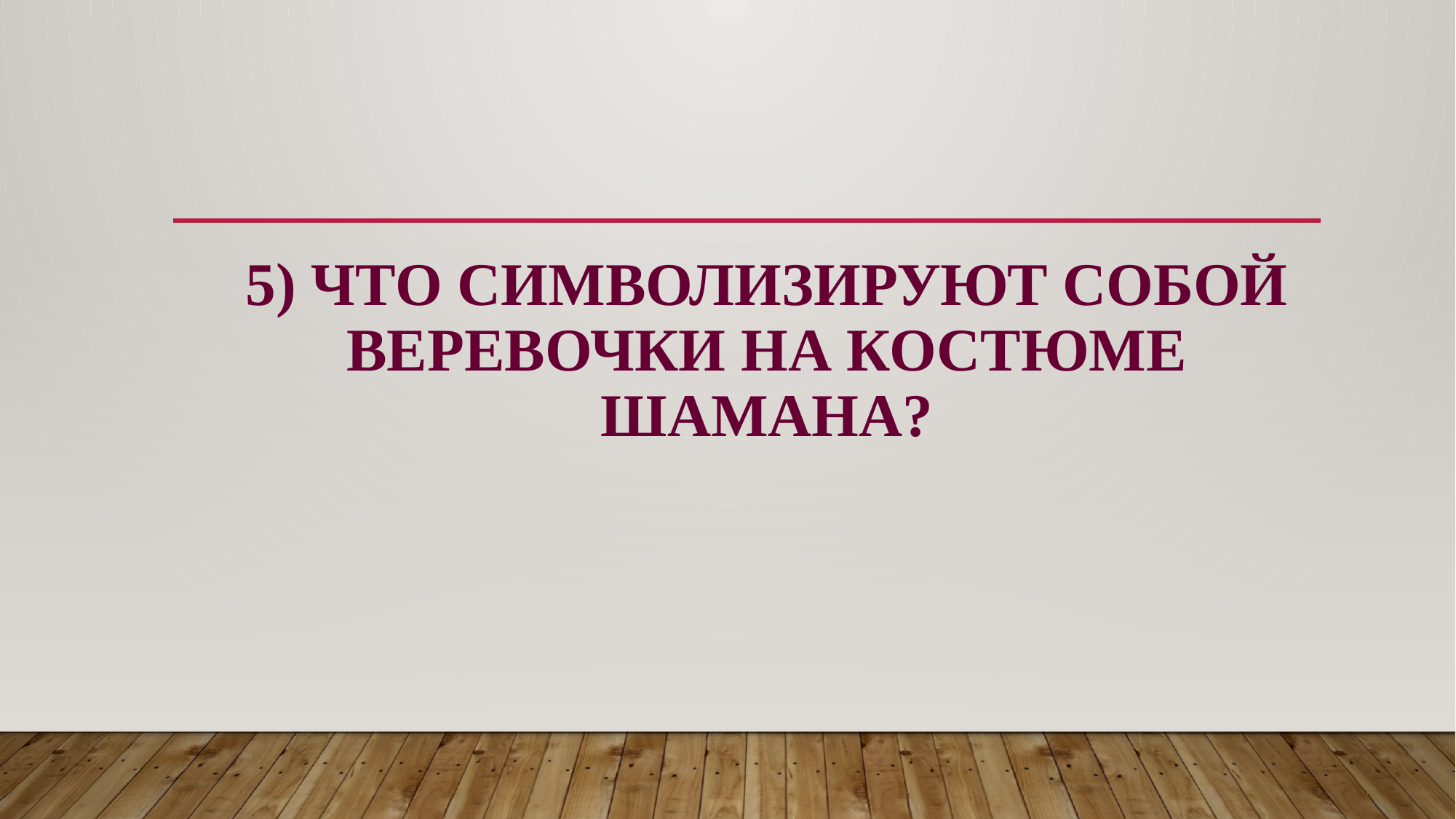

# 5) Что символизируют собой веревочки на костюме шамана?